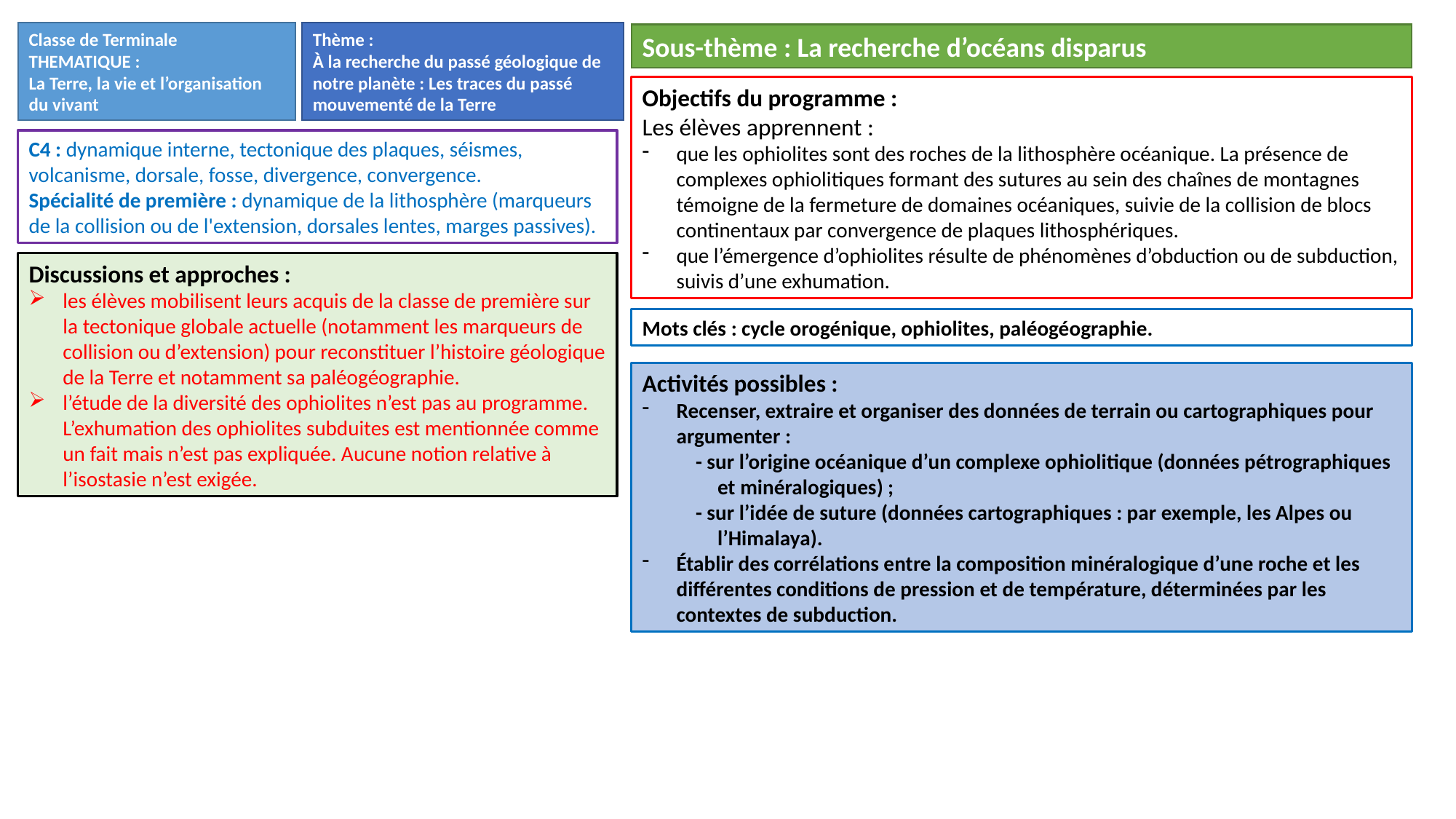

Classe de Terminale
THEMATIQUE :
La Terre, la vie et l’organisation du vivant
Thème :
À la recherche du passé géologique de notre planète : Les traces du passé mouvementé de la Terre
Sous-thème : La recherche d’océans disparus
Objectifs du programme :
Les élèves apprennent :
que les ophiolites sont des roches de la lithosphère océanique. La présence de complexes ophiolitiques formant des sutures au sein des chaînes de montagnes témoigne de la fermeture de domaines océaniques, suivie de la collision de blocs continentaux par convergence de plaques lithosphériques.
que l’émergence d’ophiolites résulte de phénomènes d’obduction ou de subduction, suivis d’une exhumation.
C4 : dynamique interne, tectonique des plaques, séismes, volcanisme, dorsale, fosse, divergence, convergence.
Spécialité de première : dynamique de la lithosphère (marqueurs de la collision ou de l'extension, dorsales lentes, marges passives).
Discussions et approches :
les élèves mobilisent leurs acquis de la classe de première sur la tectonique globale actuelle (notamment les marqueurs de collision ou d’extension) pour reconstituer l’histoire géologique de la Terre et notamment sa paléogéographie.
l’étude de la diversité des ophiolites n’est pas au programme. L’exhumation des ophiolites subduites est mentionnée comme un fait mais n’est pas expliquée. Aucune notion relative à l’isostasie n’est exigée.
Mots clés : cycle orogénique, ophiolites, paléogéographie.
Activités possibles :
Recenser, extraire et organiser des données de terrain ou cartographiques pour argumenter :
- sur l’origine océanique d’un complexe ophiolitique (données pétrographiques et minéralogiques) ;
- sur l’idée de suture (données cartographiques : par exemple, les Alpes ou l’Himalaya).
Établir des corrélations entre la composition minéralogique d’une roche et les différentes conditions de pression et de température, déterminées par les contextes de subduction.